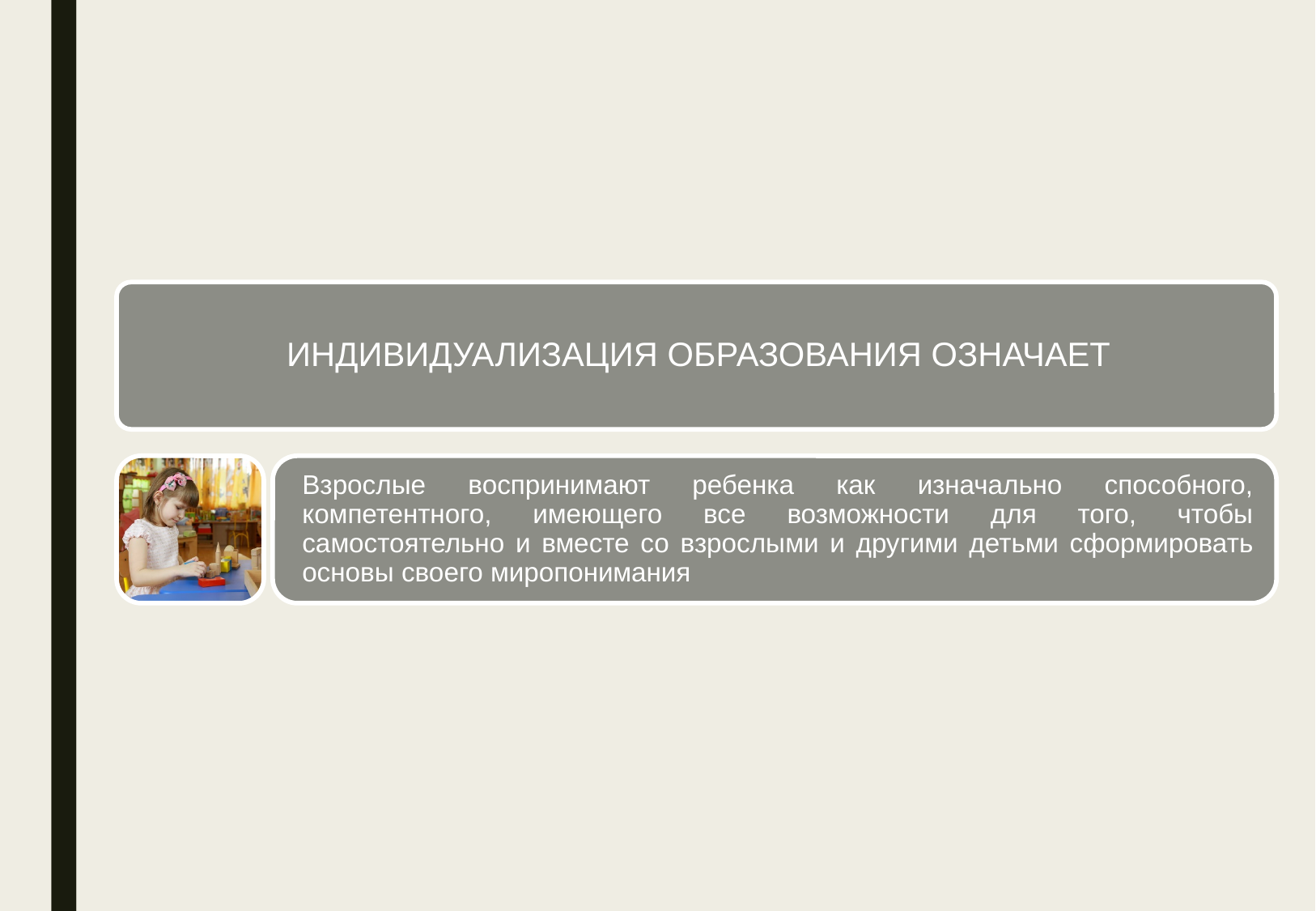

ИНДИВИДУАЛИЗАЦИЯ ОБРАЗОВАНИЯ ОЗНАЧАЕТ
Взрослые воспринимают ребенка как изначально способного, компетентного, имеющего все возможности для того, чтобы самостоятельно и вместе со взрослыми и другими детьми сформировать основы своего миропонимания